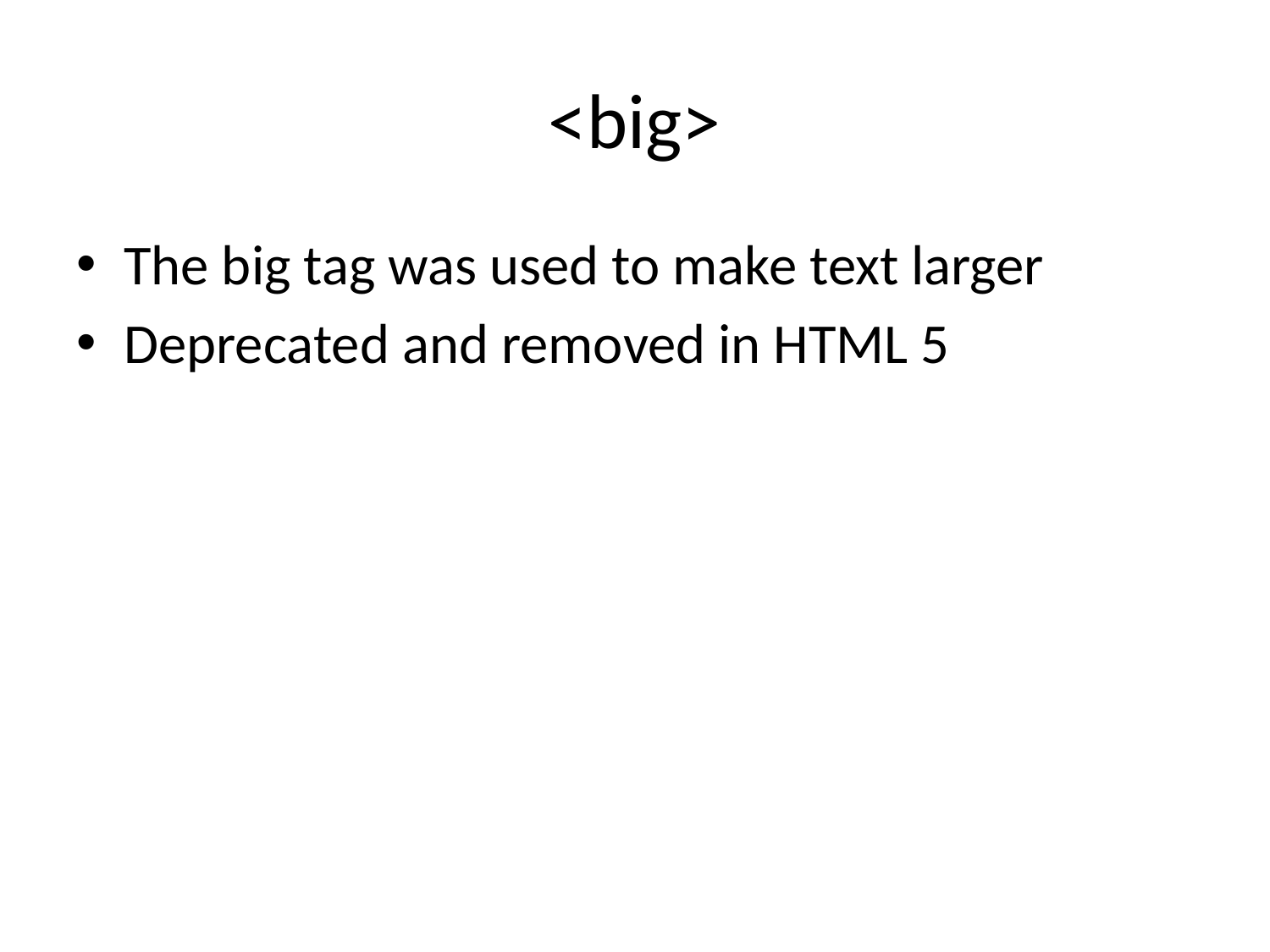

# <big>
The big tag was used to make text larger
Deprecated and removed in HTML 5